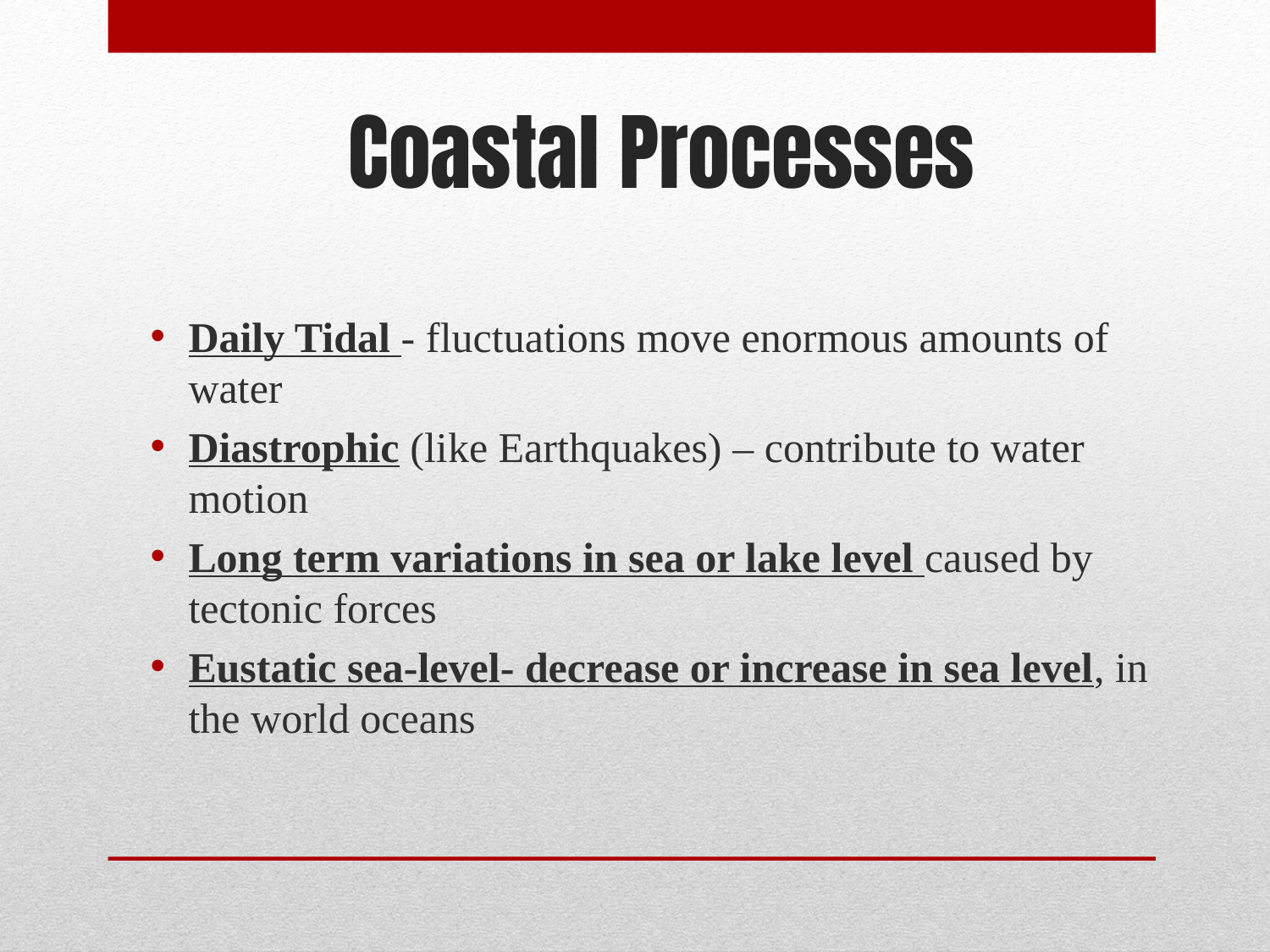

Coastal Processes
Daily Tidal - fluctuations move enormous amounts of water
Diastrophic (like Earthquakes) – contribute to water motion
Long term variations in sea or lake level caused by tectonic forces
Eustatic sea-level- decrease or increase in sea level, in the world oceans